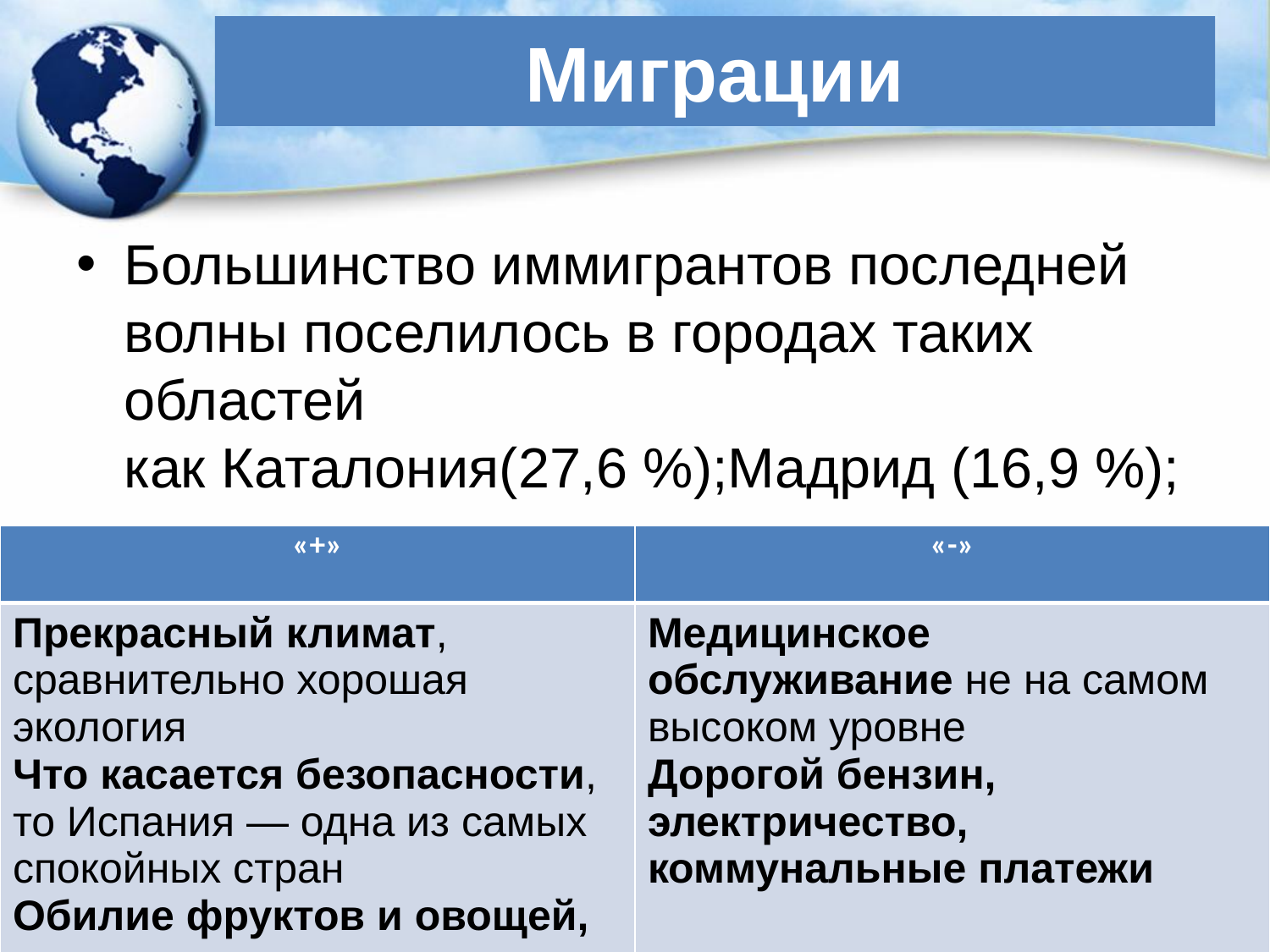

# Миграции
Большинство иммигрантов последней волны поселилось в городах таких областей как Каталония(27,6 %);Мадрид (16,9 %); 
Андалусия (12,9 %) и Валенсия (10,4 %)
| «+» | «-» |
| --- | --- |
| Прекрасный климат, сравнительно хорошая экология Что касается безопасности, то Испания — одна из самых спокойных стран Обилие фруктов и овощей, морепродуктов | Медицинское обслуживание не на самом высоком уровне Дорогой бензин, электричество, коммунальные платежи |